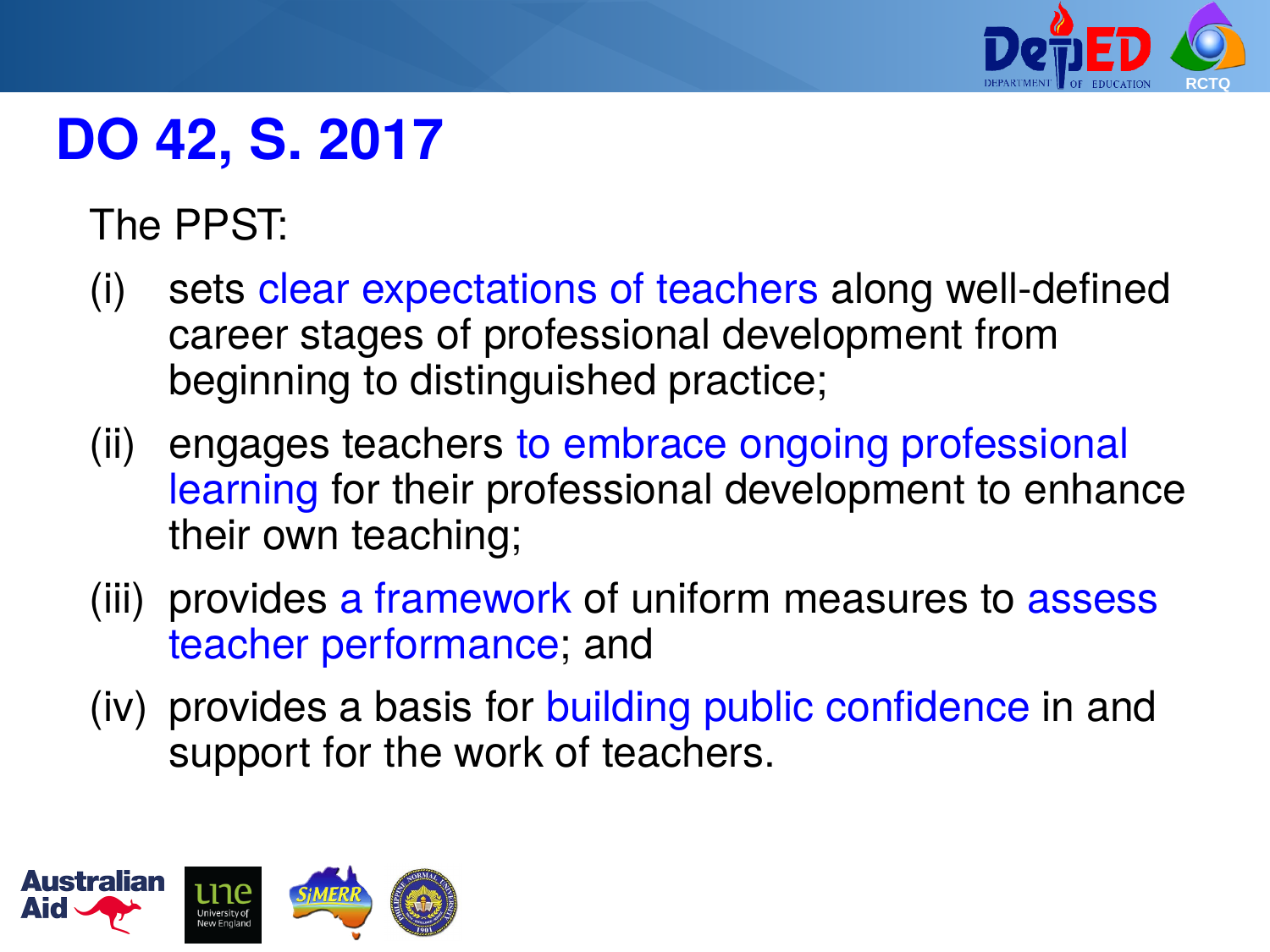

DO 42, S. 2017
The PPST:
sets clear expectations of teachers along well-defined career stages of professional development from beginning to distinguished practice;
engages teachers to embrace ongoing professional learning for their professional development to enhance their own teaching;
provides a framework of uniform measures to assess teacher performance; and
provides a basis for building public confidence in and support for the work of teachers.